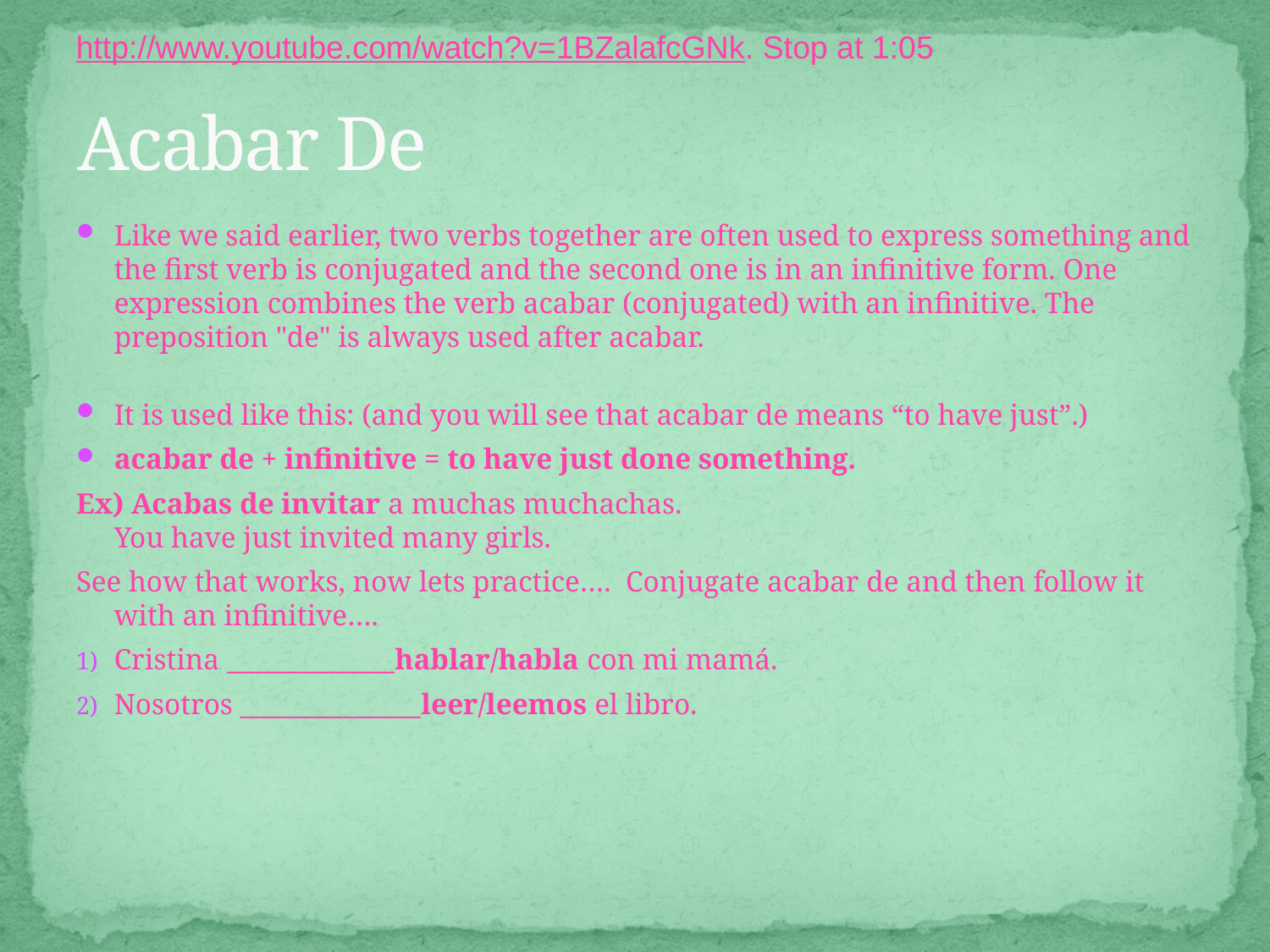

http://www.youtube.com/watch?v=1BZalafcGNk. Stop at 1:05
# Acabar De
Like we said earlier, two verbs together are often used to express something and the first verb is conjugated and the second one is in an infinitive form. One expression combines the verb acabar (conjugated) with an infinitive. The preposition "de" is always used after acabar.
It is used like this: (and you will see that acabar de means “to have just”.)
acabar de + infinitive = to have just done something.
Ex) Acabas de invitar a muchas muchachas.
You have just invited many girls.
See how that works, now lets practice….  Conjugate acabar de and then follow it with an infinitive….
Cristina _____________hablar/habla con mi mamá.
Nosotros ______________leer/leemos el libro.